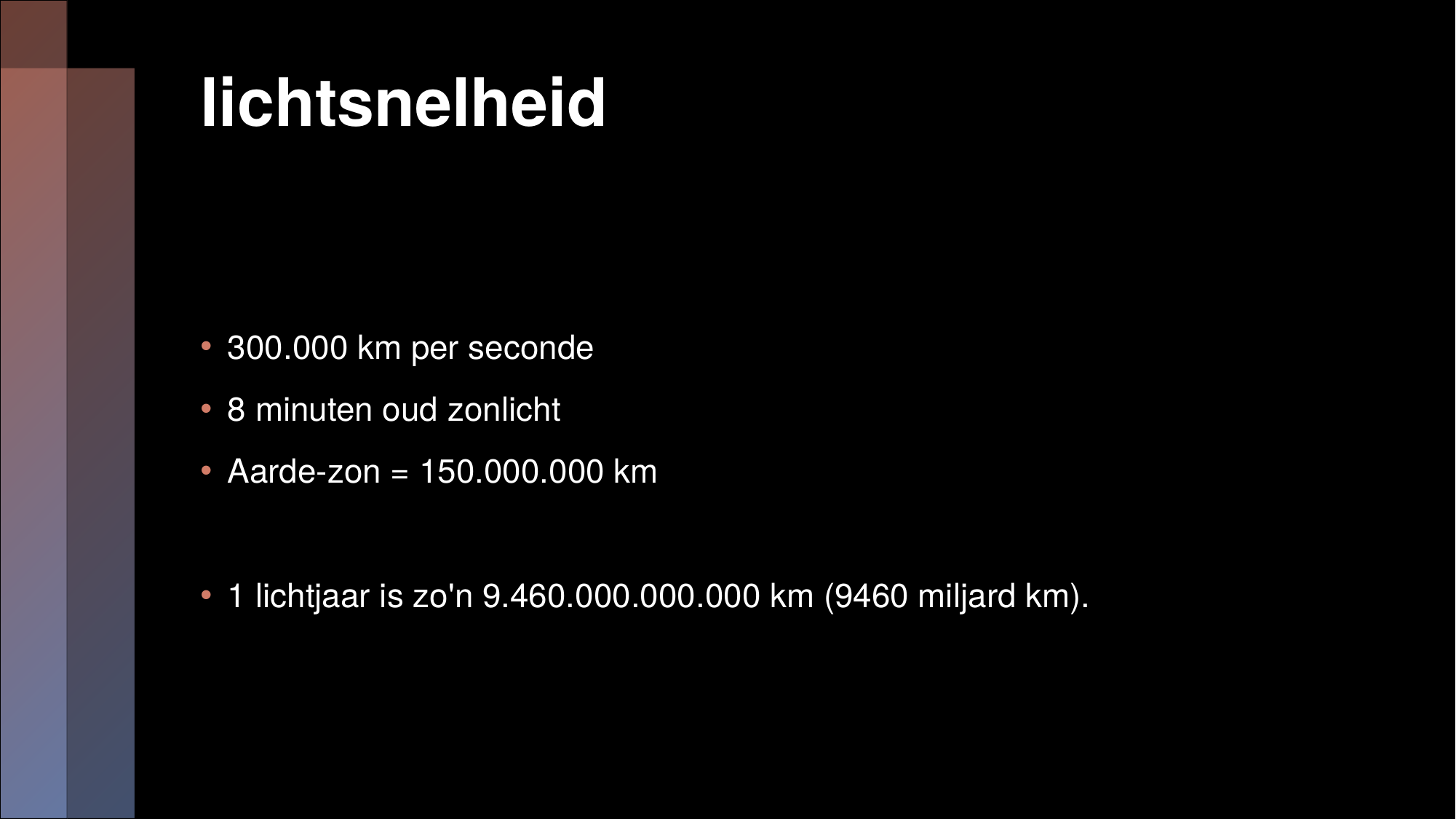

# lichtsnelheid

300.000 km per seconde
8 minuten oud zonlicht
Aarde-zon = 150.000.000 km

1 lichtjaar is zo'n 9.460.000.000.000 km (9460 miljard km).